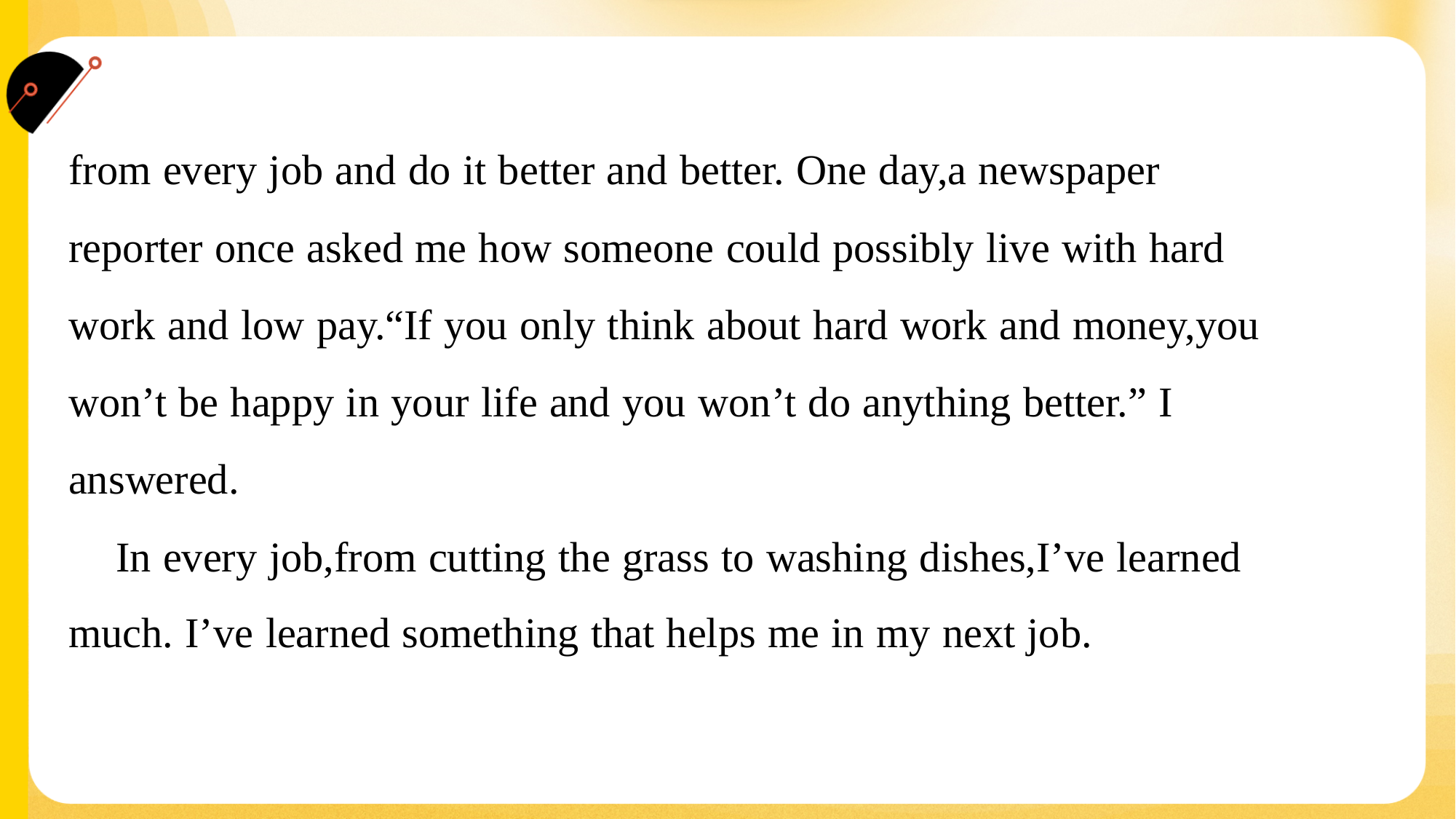

from every job and do it better and better. One day,a newspaper
reporter once asked me how someone could possibly live with hard
work and low pay.“If you only think about hard work and money,you
won’t be happy in your life and you won’t do anything better.” I
answered.
    In every job,from cutting the grass to washing dishes,I’ve learned
much. I’ve learned something that helps me in my next job.#7